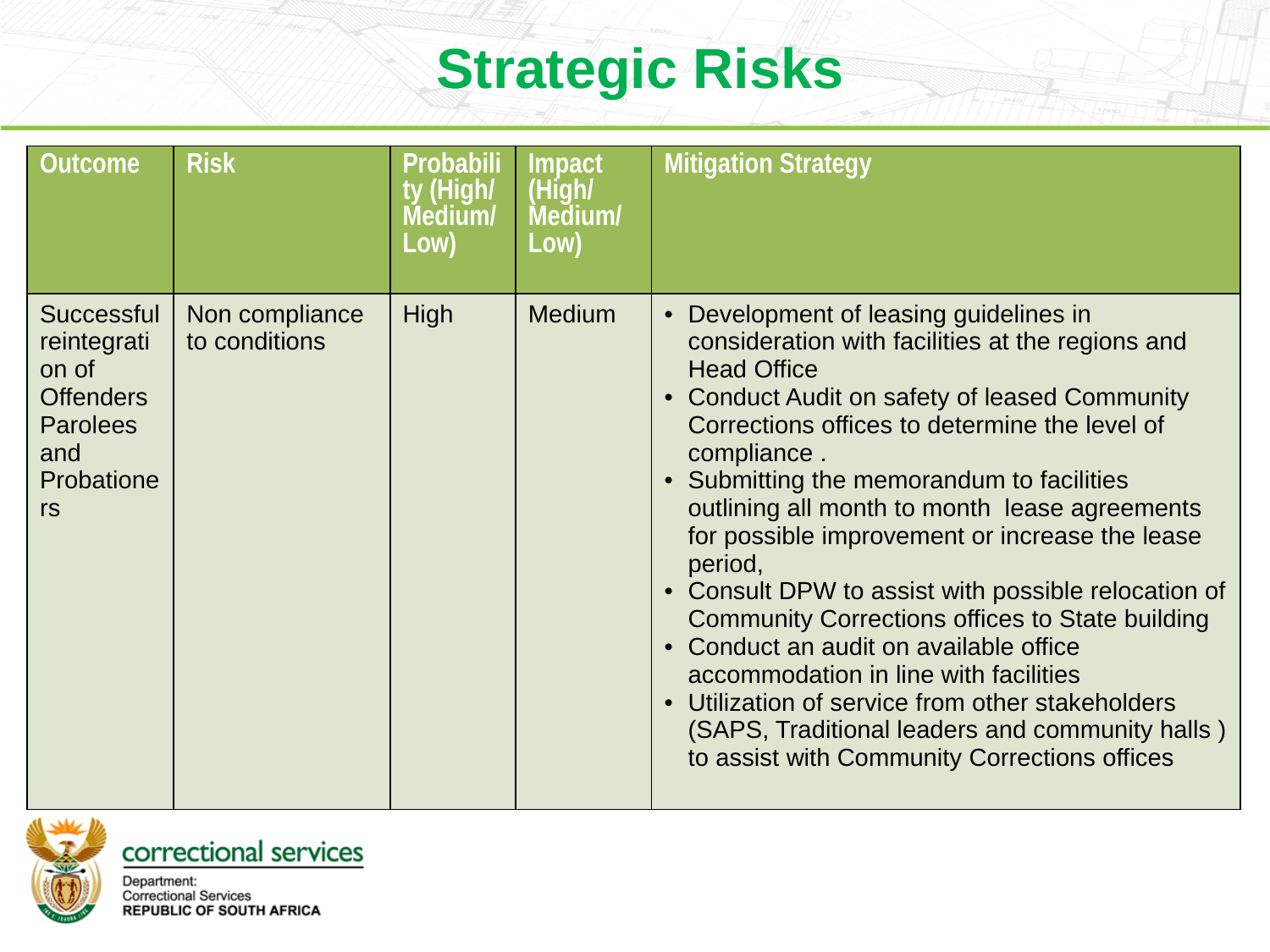

Strategic Risks
| Outcome | Risk | Probability (High/ Medium/ Low) | Impact (High/ Medium/ Low) | Mitigation Strategy |
| --- | --- | --- | --- | --- |
| Successful reintegration of Offenders Parolees and Probationers | Non compliance to conditions | High | Medium | Development of leasing guidelines in consideration with facilities at the regions and Head Office Conduct Audit on safety of leased Community Corrections offices to determine the level of compliance . Submitting the memorandum to facilities outlining all month to month lease agreements for possible improvement or increase the lease period, Consult DPW to assist with possible relocation of Community Corrections offices to State building Conduct an audit on available office accommodation in line with facilities Utilization of service from other stakeholders (SAPS, Traditional leaders and community halls ) to assist with Community Corrections offices |